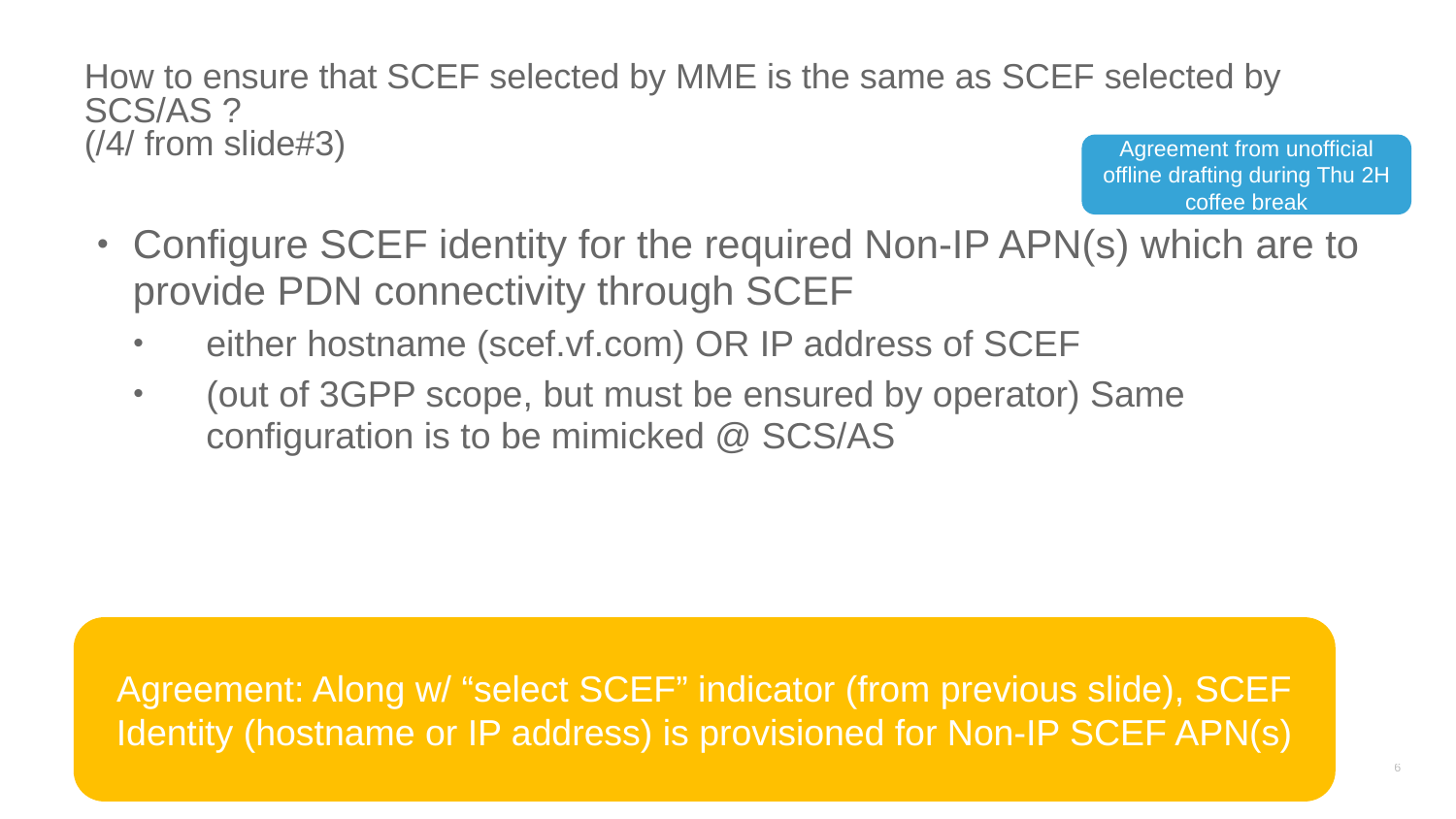

# How to ensure that SCEF selected by MME is the same as SCEF selected by SCS/AS ? (/4/ from slide#3)
Agreement from unofficial offline drafting during Thu 2H coffee break
Configure SCEF identity for the required Non-IP APN(s) which are to provide PDN connectivity through SCEF
either hostname (scef.vf.com) OR IP address of SCEF
(out of 3GPP scope, but must be ensured by operator) Same configuration is to be mimicked @ SCS/AS
Agreement: Along w/ “select SCEF” indicator (from previous slide), SCEF Identity (hostname or IP address) is provisioned for Non-IP SCEF APN(s)